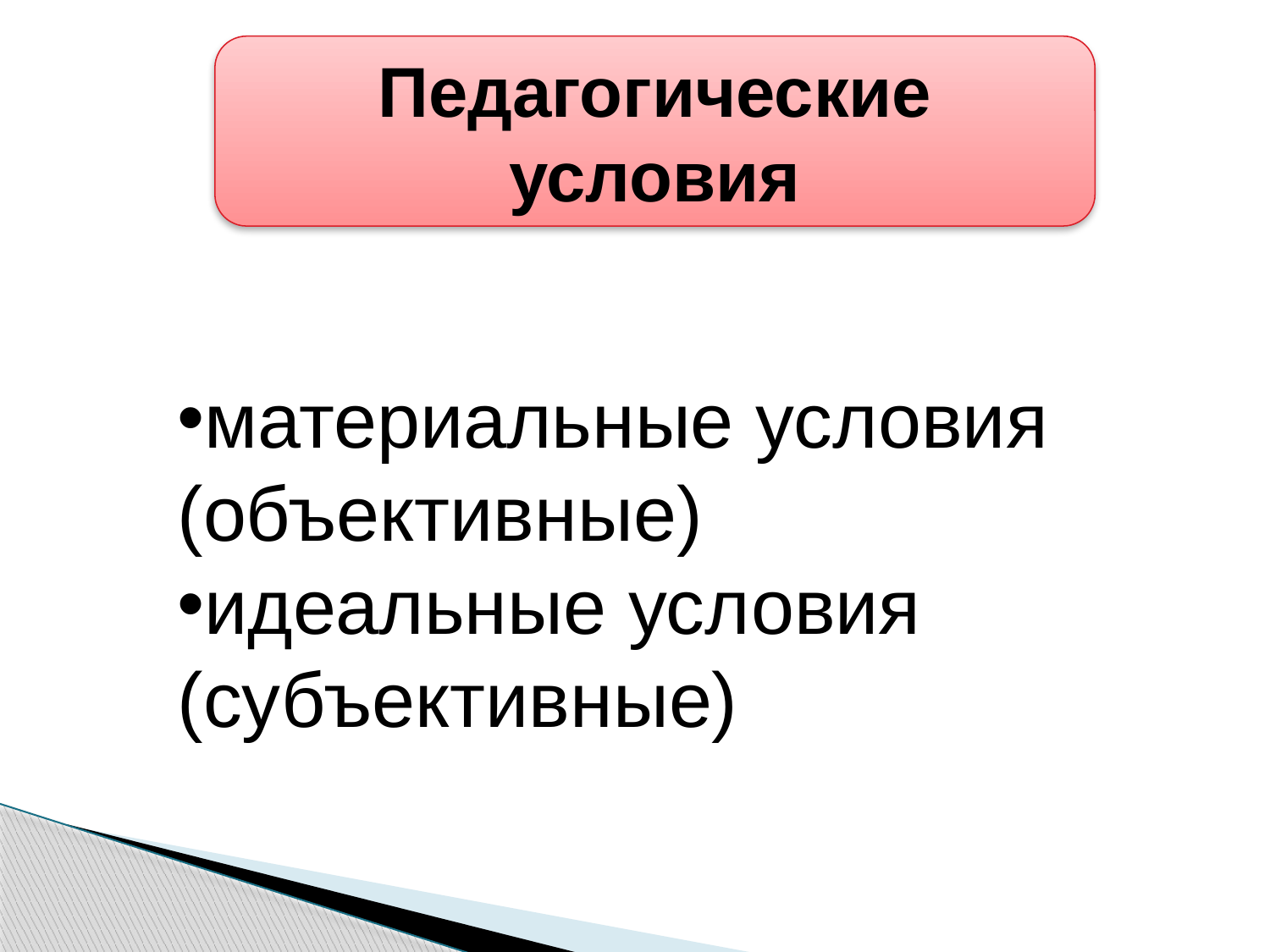

Педагогические условия

материальные условия (объективные)
идеальные условия (субъективные)